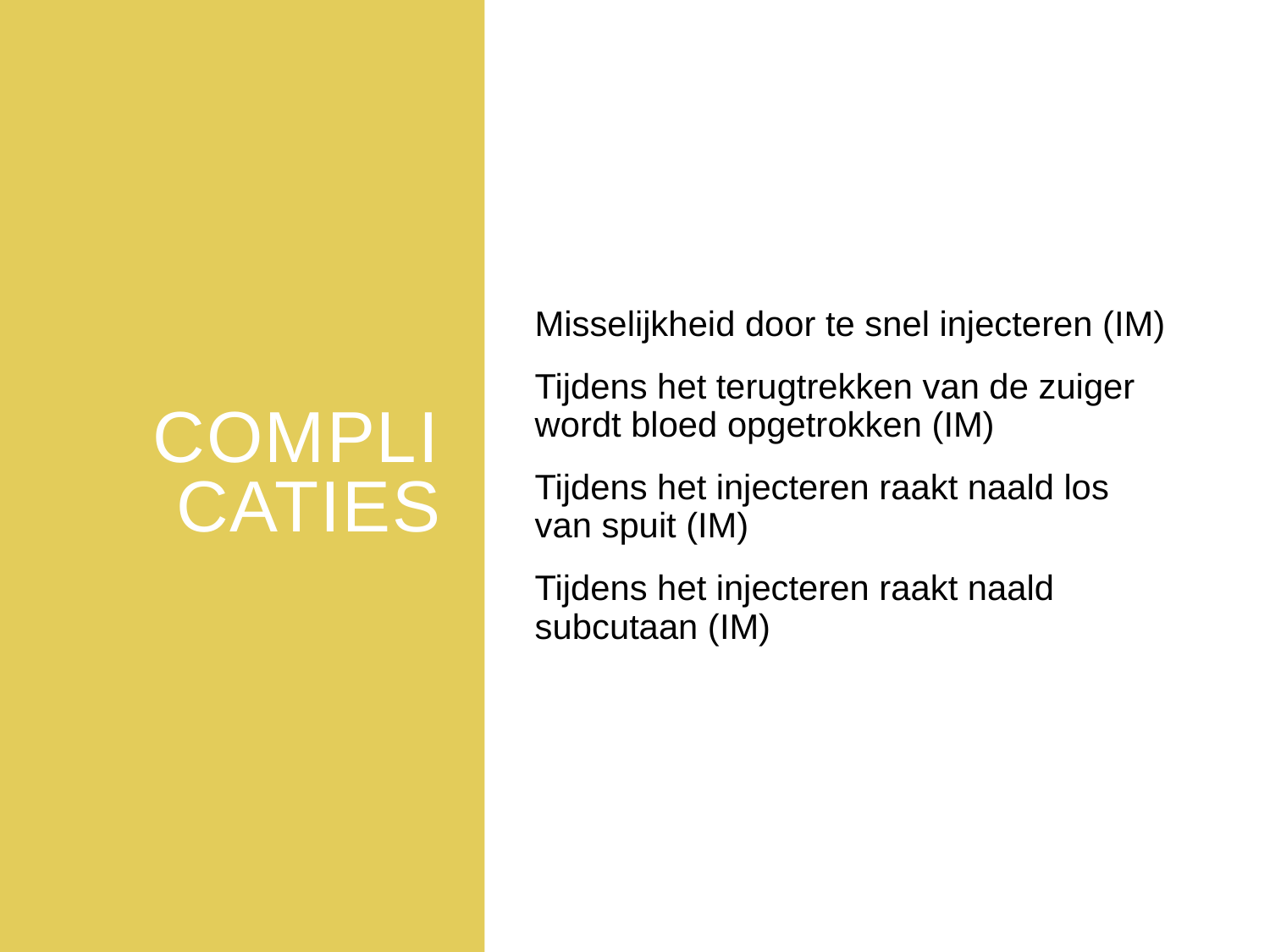

# Complicaties
Misselijkheid door te snel injecteren (IM)
Tijdens het terugtrekken van de zuiger wordt bloed opgetrokken (IM)
Tijdens het injecteren raakt naald los van spuit (IM)
Tijdens het injecteren raakt naald subcutaan (IM)